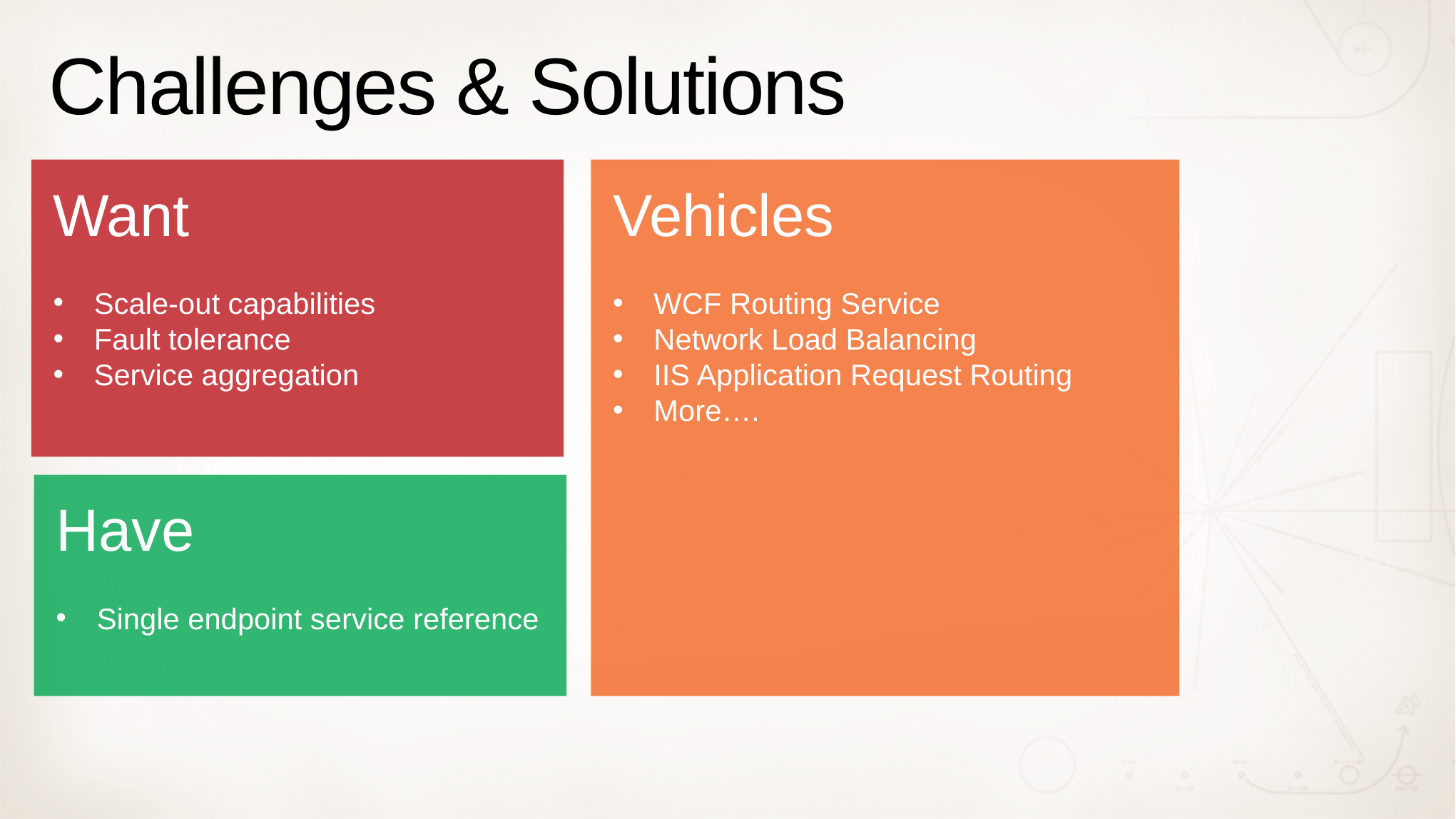

# Challenges & Solutions
Want

Scale-out capabilities
Fault tolerance
Service aggregation
Vehicles

WCF Routing Service
Network Load Balancing
IIS Application Request Routing
More….
Have

Single endpoint service reference